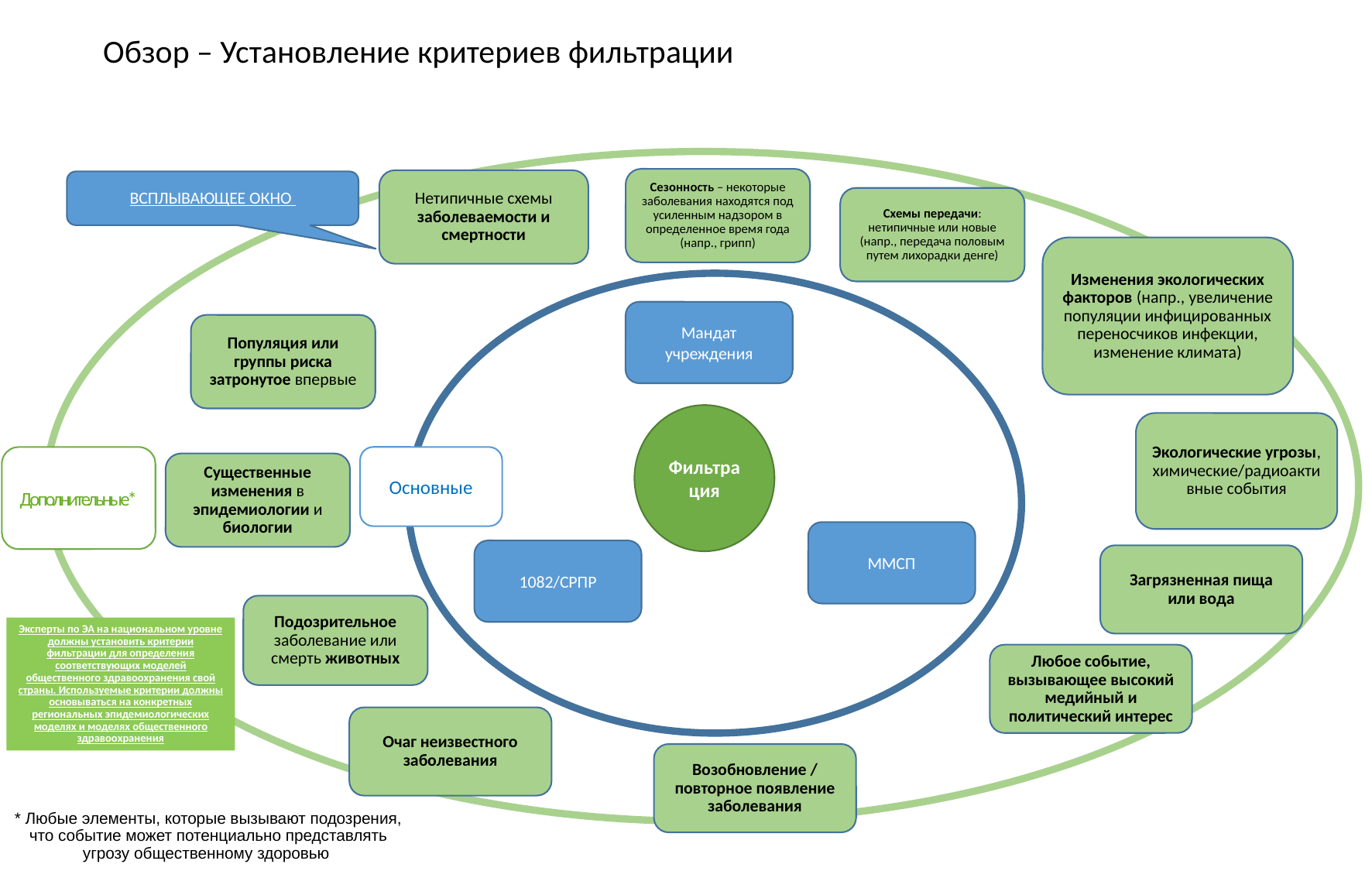

# Обзор – Установление критериев фильтрации

Сезонность – некоторые заболевания находятся под усиленным надзором в определенное время года (напр., грипп)
Нетипичные схемы заболеваемости и смертности
ВСПЛЫВАЮЩЕЕ ОКНО
Схемы передачи: нетипичные или новые (напр., передача половым путем лихорадки денге)
Изменения экологических факторов (напр., увеличение популяции инфицированных переносчиков инфекции, изменение климата)

Мандат учреждения
Популяция или группы риска затронутое впервые
Фильтрация
Экологические угрозы, химические/радиоактивные события
Дополнительные*
Основные
Существенные изменения в эпидемиологии и биологии
ММСП
1082/СРПР
Загрязненная пища или вода
Подозрительное заболевание или смерть животных
Эксперты по ЭА на национальном уровне должны установить критерии фильтрации для определения соответствующих моделей общественного здравоохранения свой страны. Используемые критерии должны основываться на конкретных региональных эпидемиологических моделях и моделях общественного здравоохранения
Любое событие, вызывающее высокий медийный и политический интерес
Очаг неизвестного заболевания
Возобновление / повторное появление заболевания
* Любые элементы, которые вызывают подозрения, что событие может потенциально представлять угрозу общественному здоровью